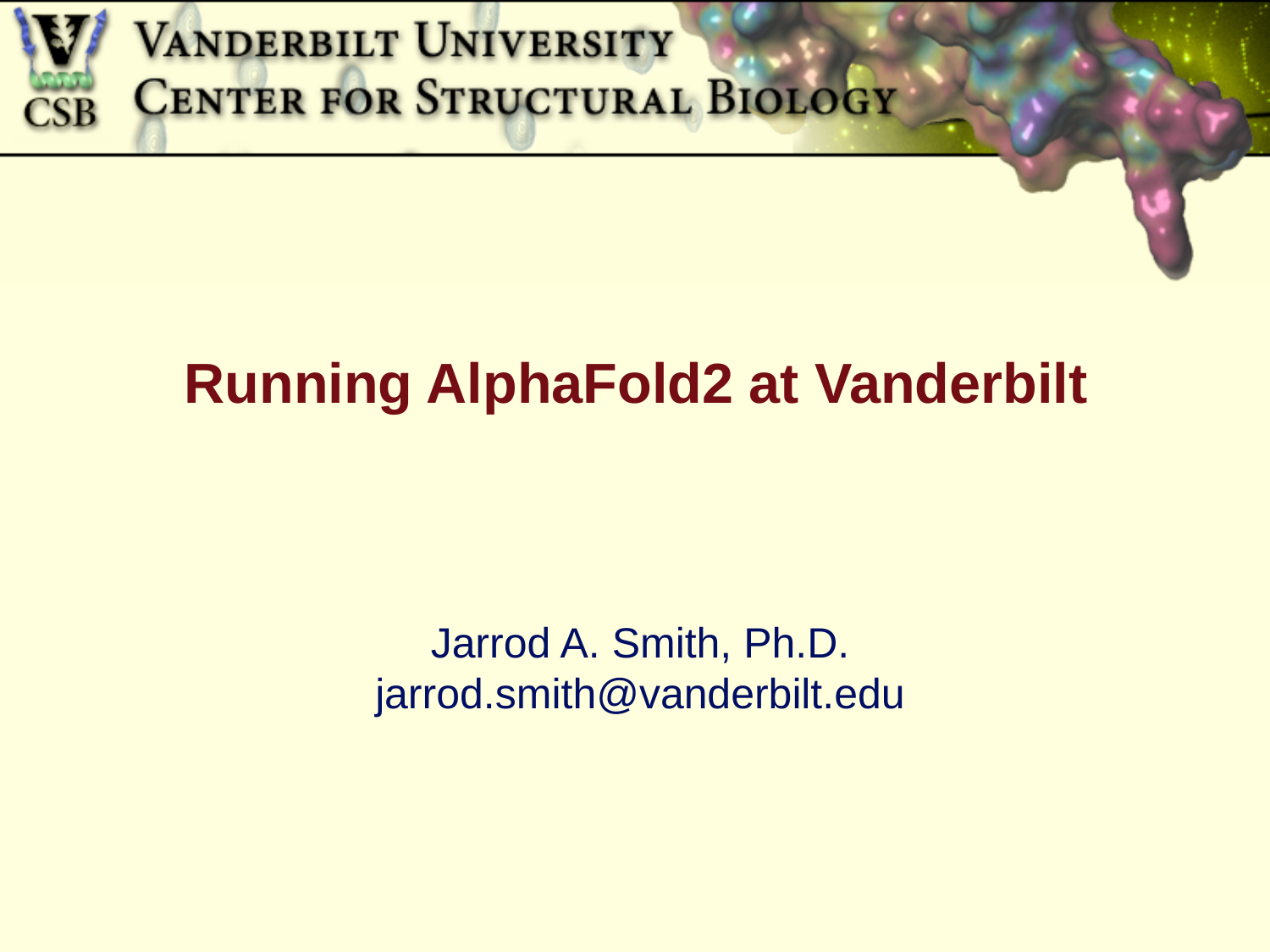

# Running AlphaFold2 at Vanderbilt
Jarrod A. Smith, Ph.D.
jarrod.smith@vanderbilt.edu